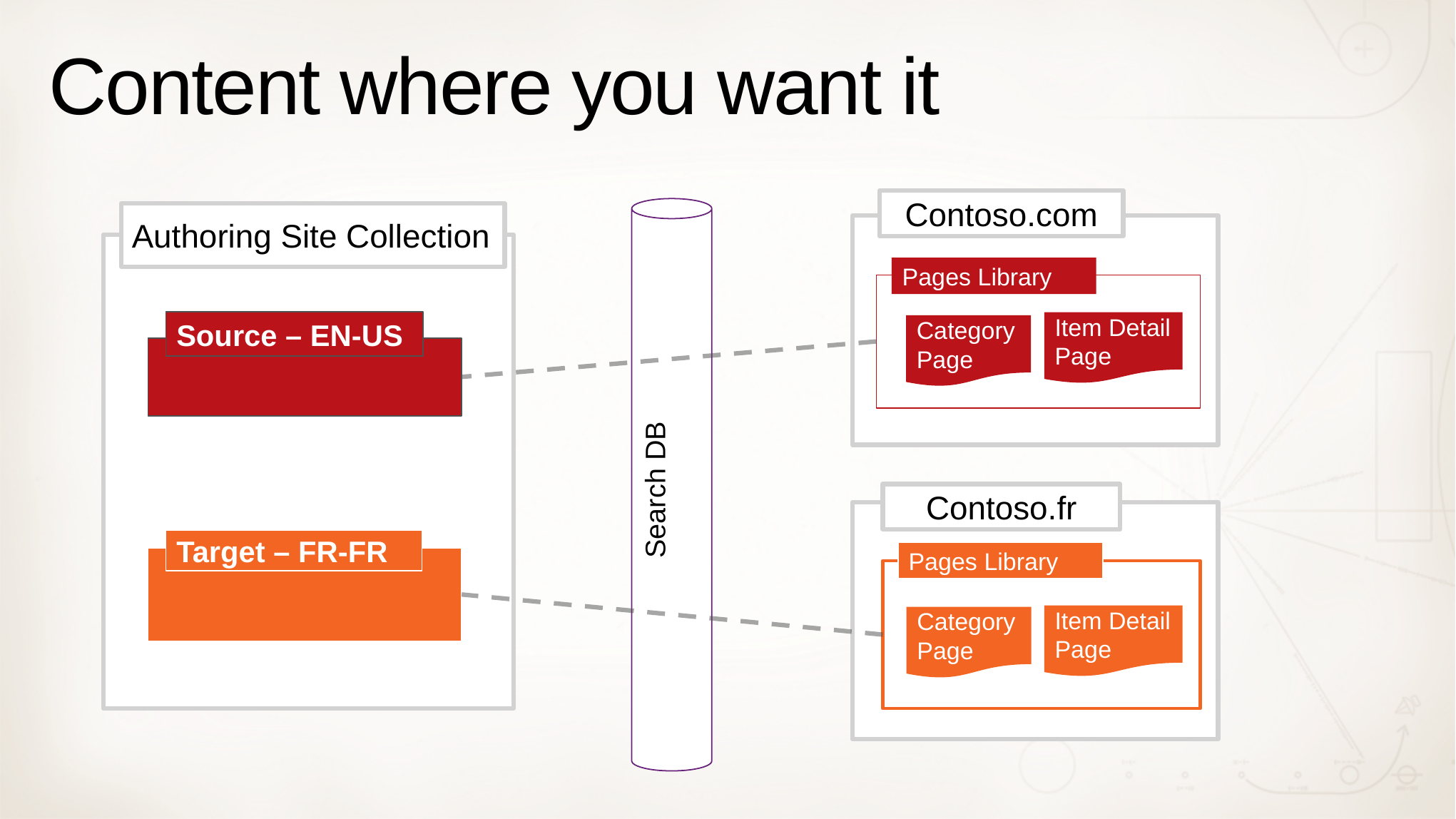

# Content where you want it
Contoso.com
Search DB
Authoring Site Collection
Contoso.com

Pages Library

Source – EN-US

Item Detail Page
Category Page
Contoso.fr

Target – FR-FR

Pages Library

Item Detail Page
Category Page